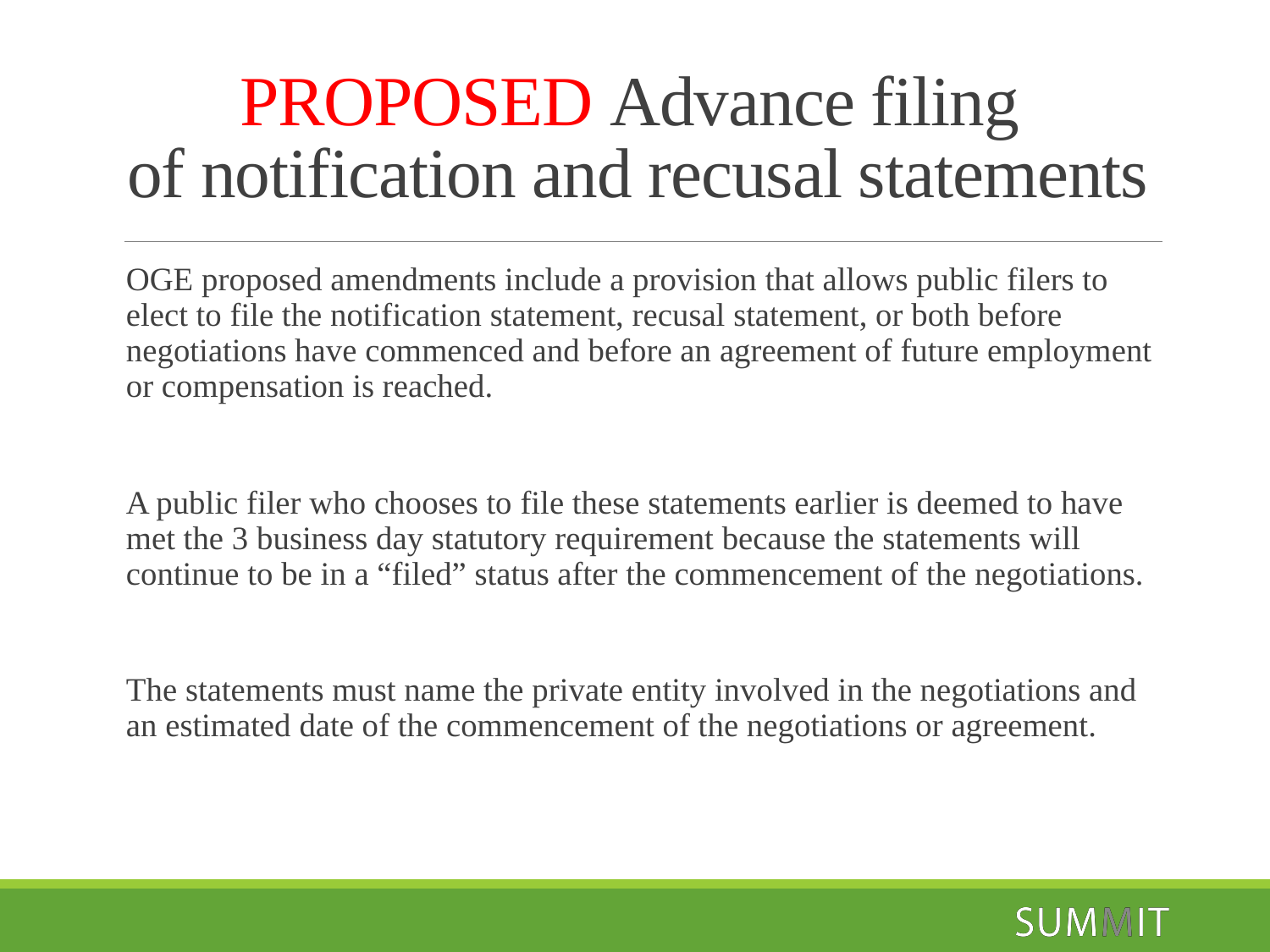

# PROPOSED Advance filing of notification and recusal statements
OGE proposed amendments include a provision that allows public filers to elect to file the notification statement, recusal statement, or both before negotiations have commenced and before an agreement of future employment or compensation is reached.

A public filer who chooses to file these statements earlier is deemed to have met the 3 business day statutory requirement because the statements will continue to be in a “filed” status after the commencement of the negotiations.

The statements must name the private entity involved in the negotiations and an estimated date of the commencement of the negotiations or agreement.